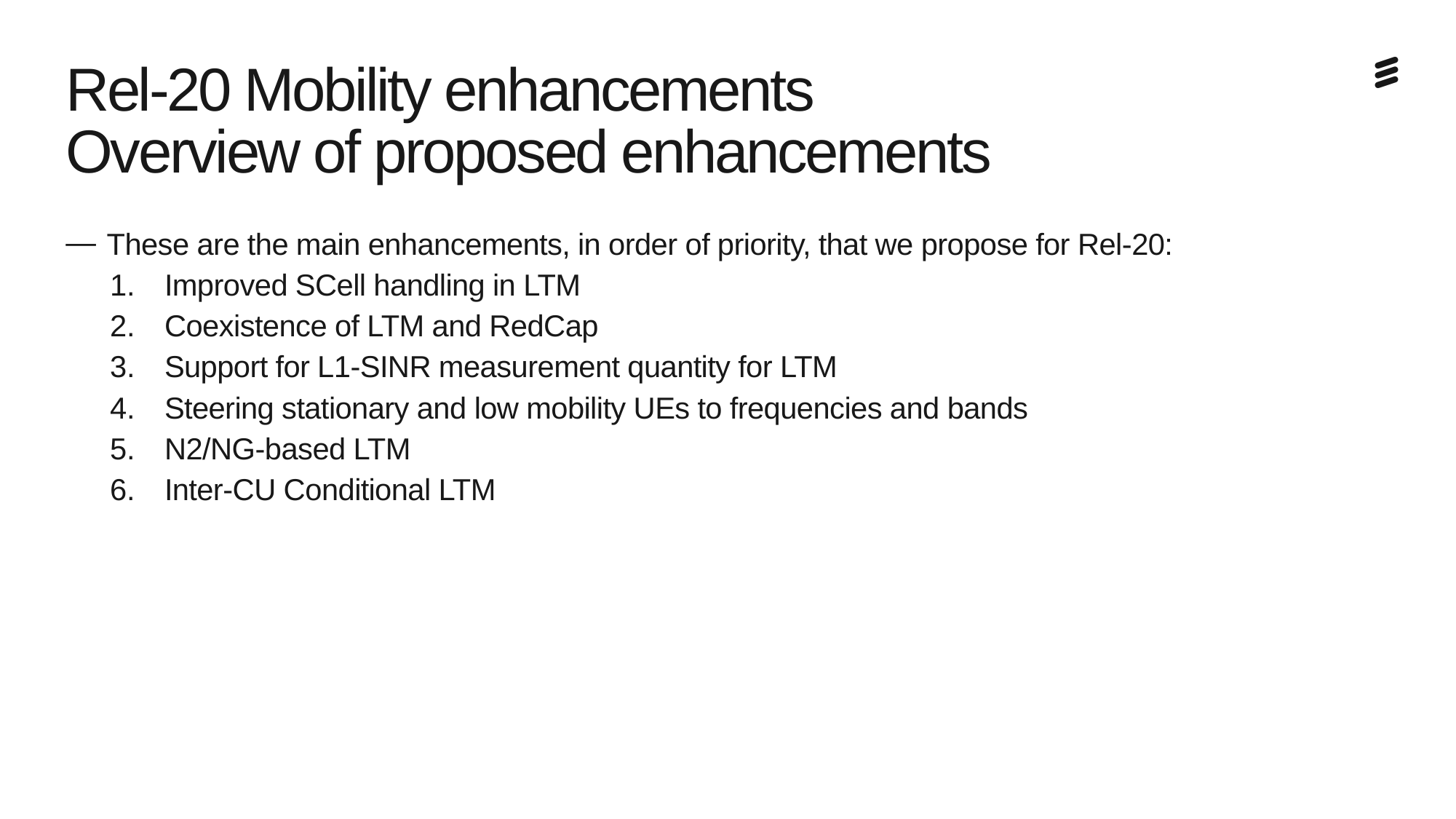

# Rel-20 Mobility enhancements Overview of proposed enhancements
These are the main enhancements, in order of priority, that we propose for Rel-20:
Improved SCell handling in LTM
Coexistence of LTM and RedCap
Support for L1-SINR measurement quantity for LTM
Steering stationary and low mobility UEs to frequencies and bands
N2/NG-based LTM
Inter-CU Conditional LTM